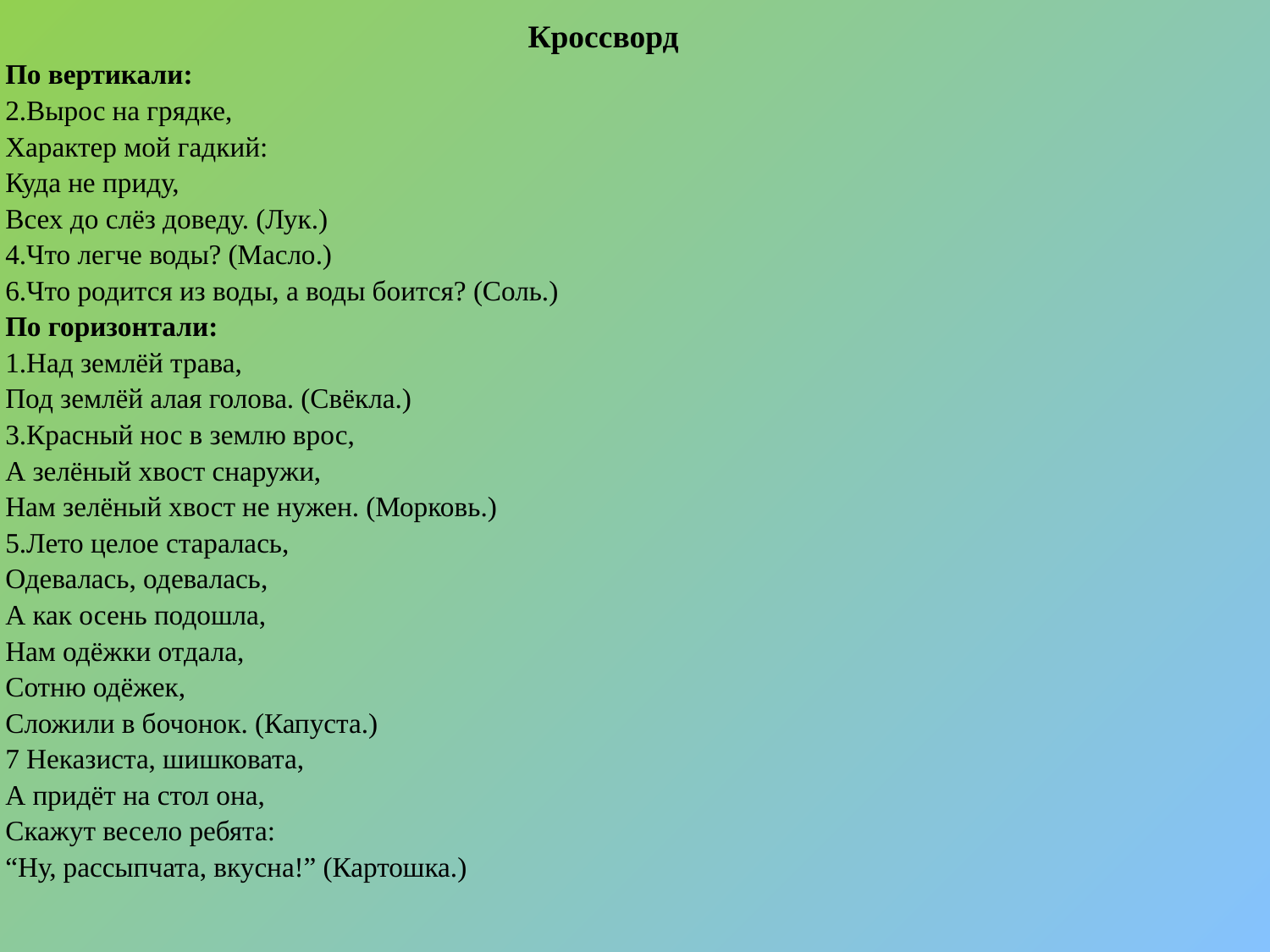

| Кроссворд По вертикали: 2.Вырос на грядке, Характер мой гадкий: Куда не приду, Всех до слёз доведу. (Лук.) 4.Что легче воды? (Масло.) 6.Что родится из воды, а воды боится? (Соль.) По горизонтали: 1.Над землёй трава, Под землёй алая голова. (Свёкла.) 3.Красный нос в землю врос, А зелёный хвост снаружи, Нам зелёный хвост не нужен. (Морковь.) 5.Лето целое старалась, Одевалась, одевалась, А как осень подошла, Нам одёжки отдала, Сотню одёжек, Сложили в бочонок. (Капуста.) 7 Неказиста, шишковата, А придёт на стол она, Скажут весело ребята: “Ну, рассыпчата, вкусна!” (Картошка.) |  |
| --- | --- |
|  |  |